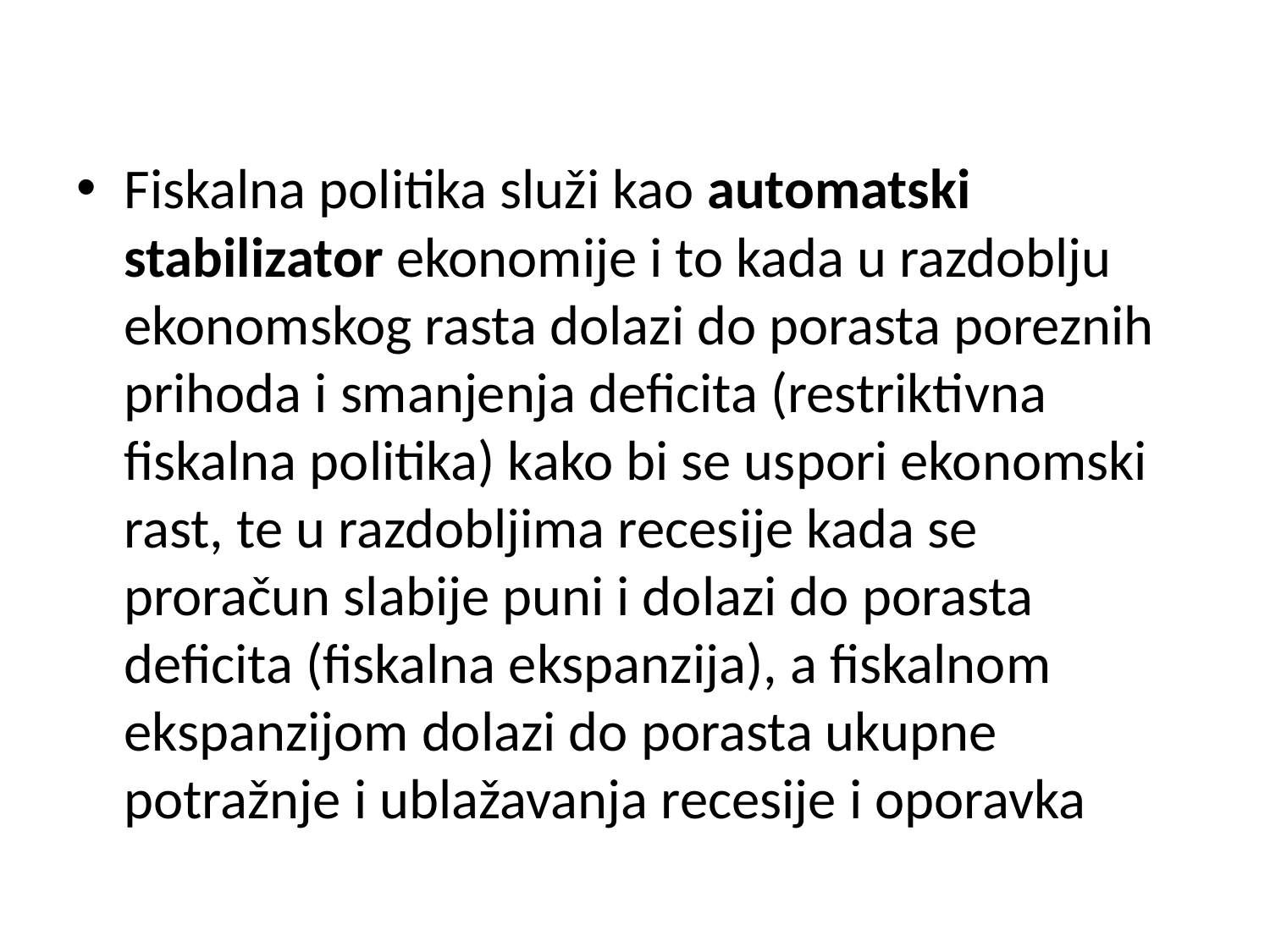

Fiskalna politika služi kao automatski stabilizator ekonomije i to kada u razdoblju ekonomskog rasta dolazi do porasta poreznih prihoda i smanjenja deficita (restriktivna fiskalna politika) kako bi se uspori ekonomski rast, te u razdobljima recesije kada se proračun slabije puni i dolazi do porasta deficita (fiskalna ekspanzija), a fiskalnom ekspanzijom dolazi do porasta ukupne potražnje i ublažavanja recesije i oporavka